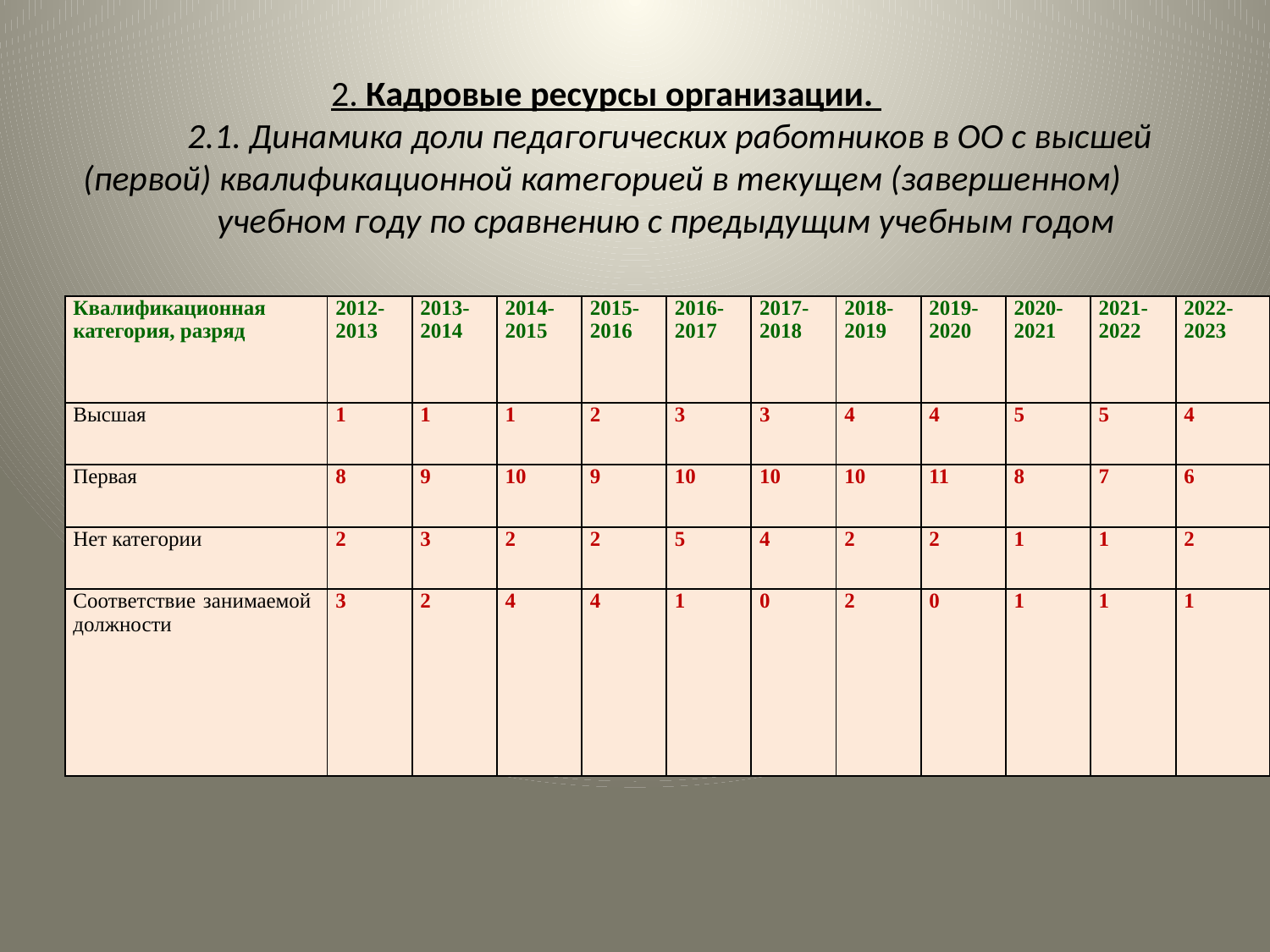

# 2. Кадровые ресурсы организации. 2.1. Динамика доли педагогических работников в ОО с высшей (первой) квалификационной категорией в текущем (завершенном) 	учебном году по сравнению с предыдущим учебным годом
| Квалификационная категория, разряд | 2012-2013 | 2013-2014 | 2014-2015 | 2015-2016 | 2016-2017 | 2017-2018 | 2018-2019 | 2019-2020 | 2020-2021 | 2021-2022 | 2022-2023 |
| --- | --- | --- | --- | --- | --- | --- | --- | --- | --- | --- | --- |
| Высшая | 1 | 1 | 1 | 2 | 3 | 3 | 4 | 4 | 5 | 5 | 4 |
| Первая | 8 | 9 | 10 | 9 | 10 | 10 | 10 | 11 | 8 | 7 | 6 |
| Нет категории | 2 | 3 | 2 | 2 | 5 | 4 | 2 | 2 | 1 | 1 | 2 |
| Соответствие занимаемой должности | 3 | 2 | 4 | 4 | 1 | 0 | 2 | 0 | 1 | 1 | 1 |